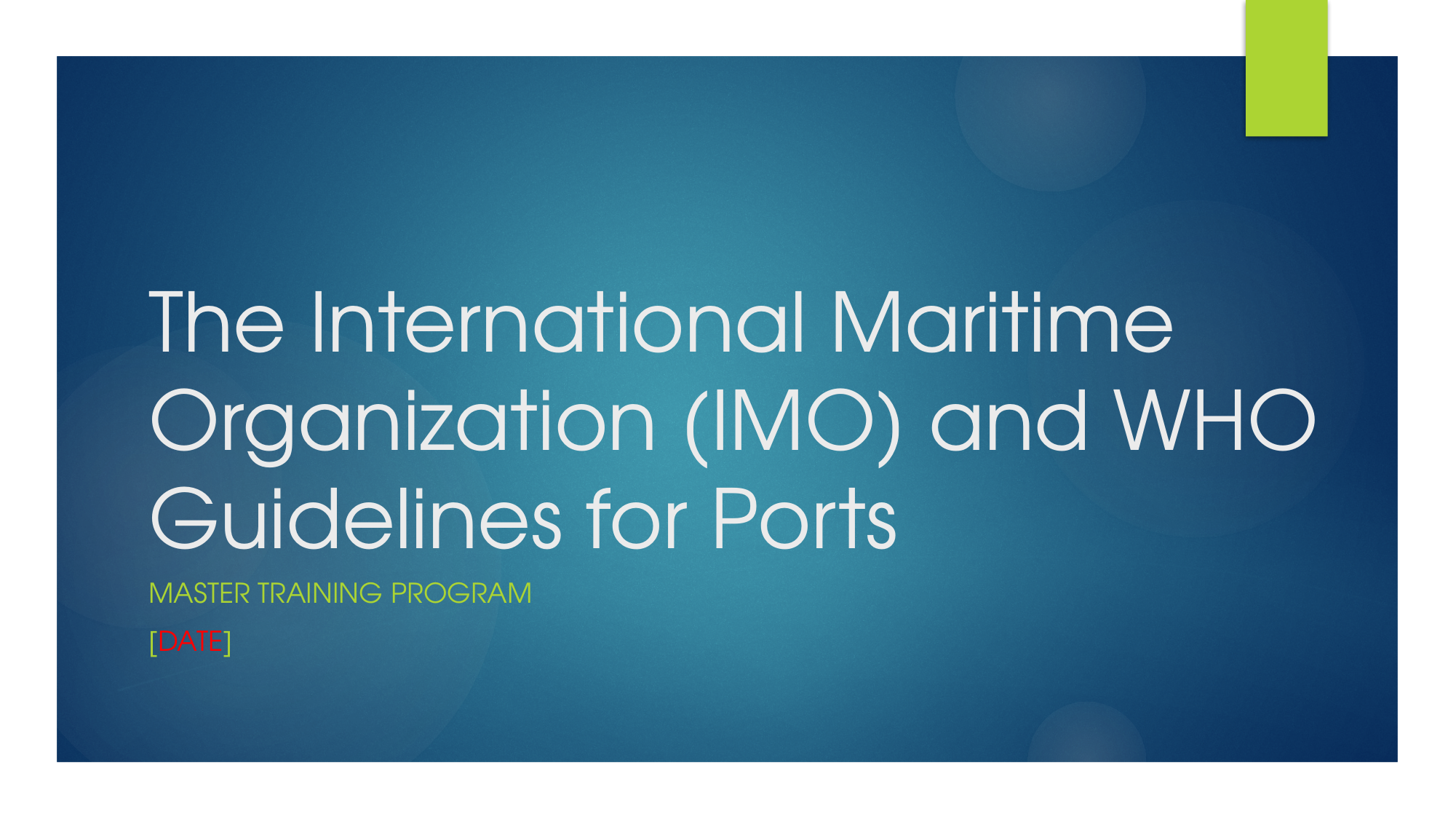

# The International Maritime Organization (IMO) and WHO Guidelines for Ports
Master training program
[Date]